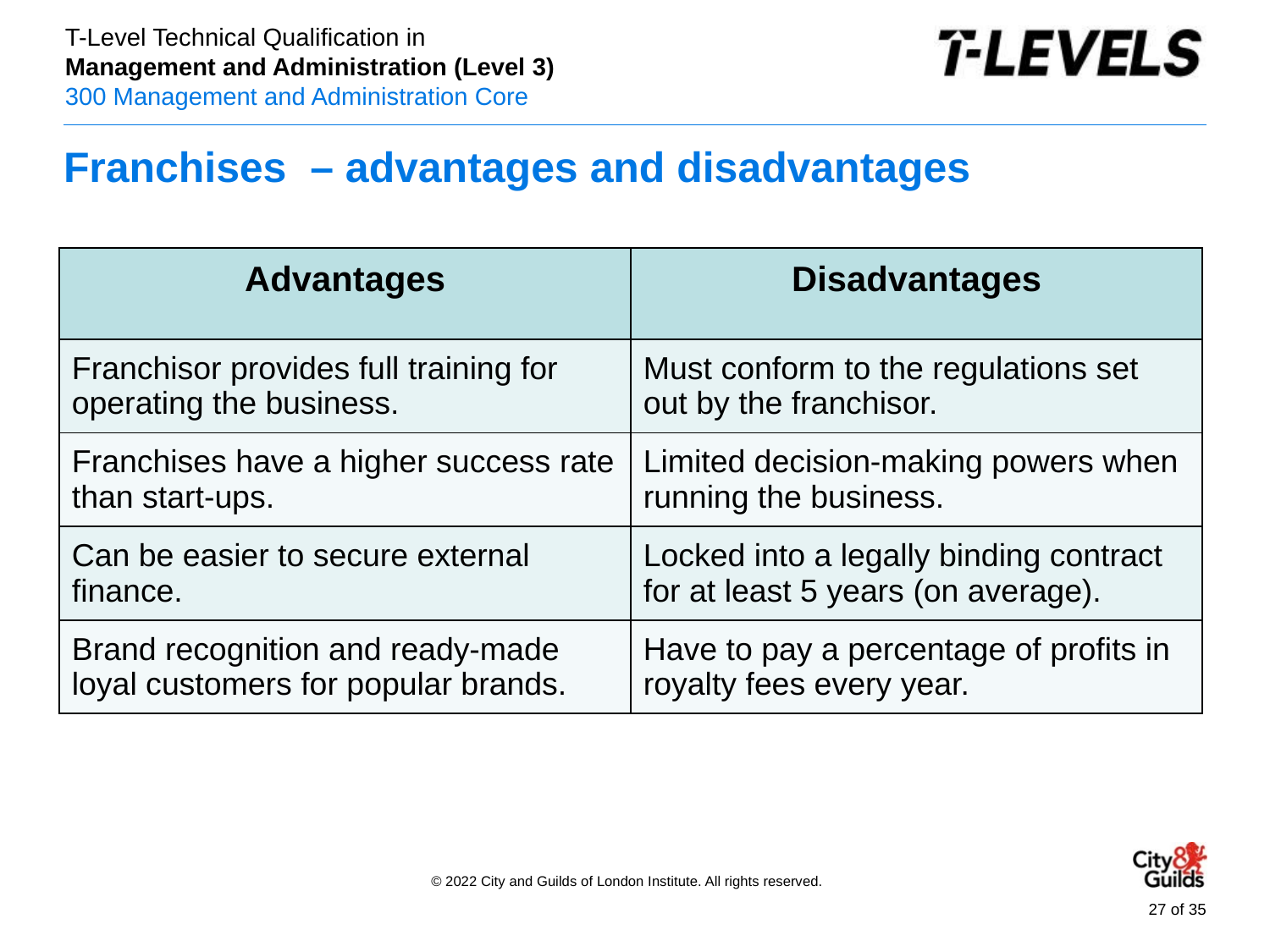

# Franchises  – advantages and disadvantages
| Advantages | Disadvantages |
| --- | --- |
| Franchisor provides full training for operating the business. | Must conform to the regulations set out by the franchisor. |
| Franchises have a higher success rate than start-ups. | Limited decision-making powers when running the business. |
| Can be easier to secure external finance. | Locked into a legally binding contract for at least 5 years (on average). |
| Brand recognition and ready-made loyal customers for popular brands. | Have to pay a percentage of profits in royalty fees every year. |